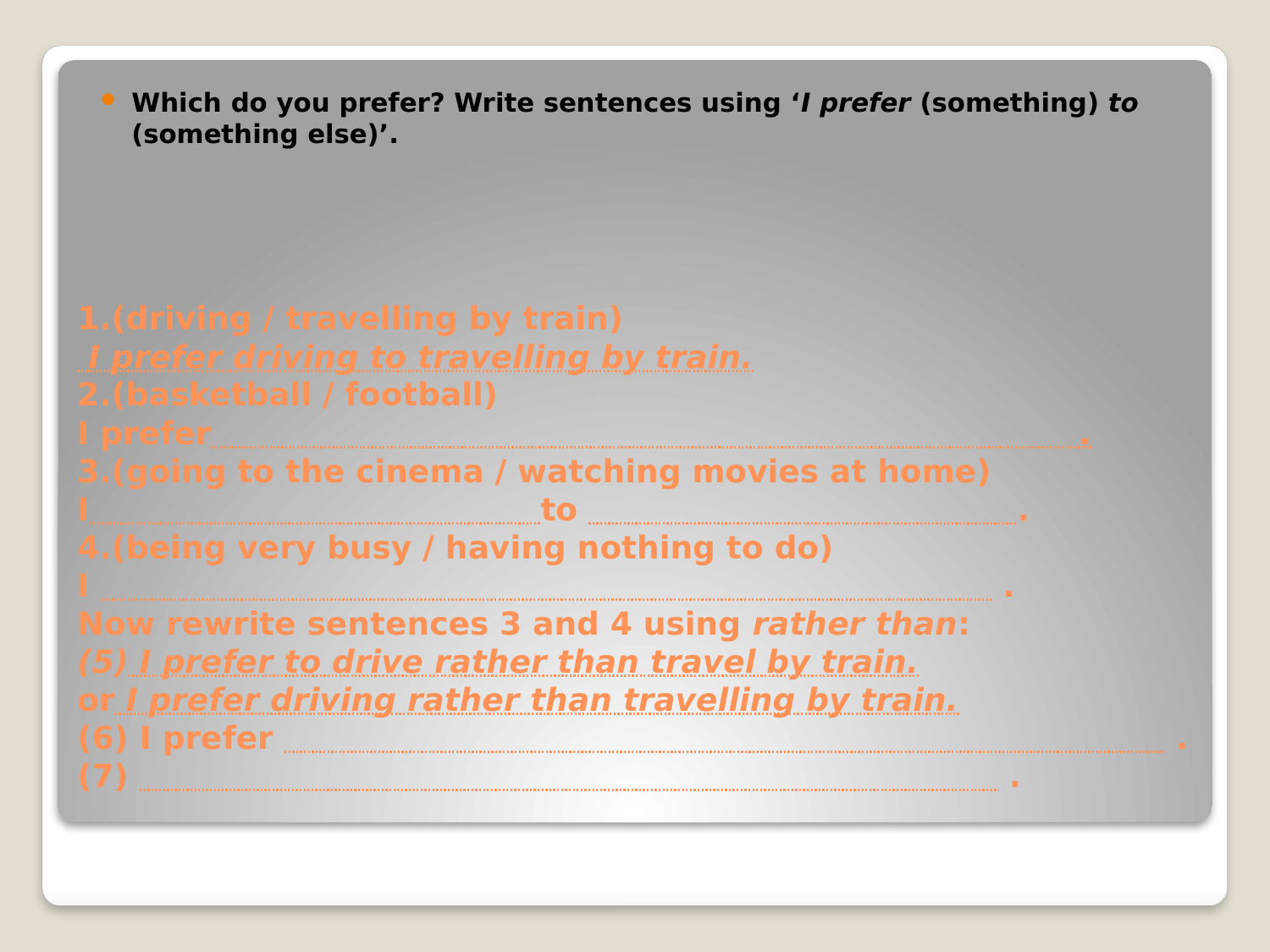

Which do you prefer? Write sentences using ‘I prefer (something) to (something else)’.
# 1.(driving / travelling by train) I prefer driving to travelling by train. 2.(basketball / football) I prefer                                                                               . 3.(going to the cinema / watching movies at home) I                                         to                                        . 4.(being very busy / having nothing to do) I                                                                                   . Now rewrite sentences 3 and 4 using rather than: (5) I prefer to drive rather than travel by train. or I prefer driving rather than travelling by train. (6) I prefer                                                                                  . (7)                                                                                .